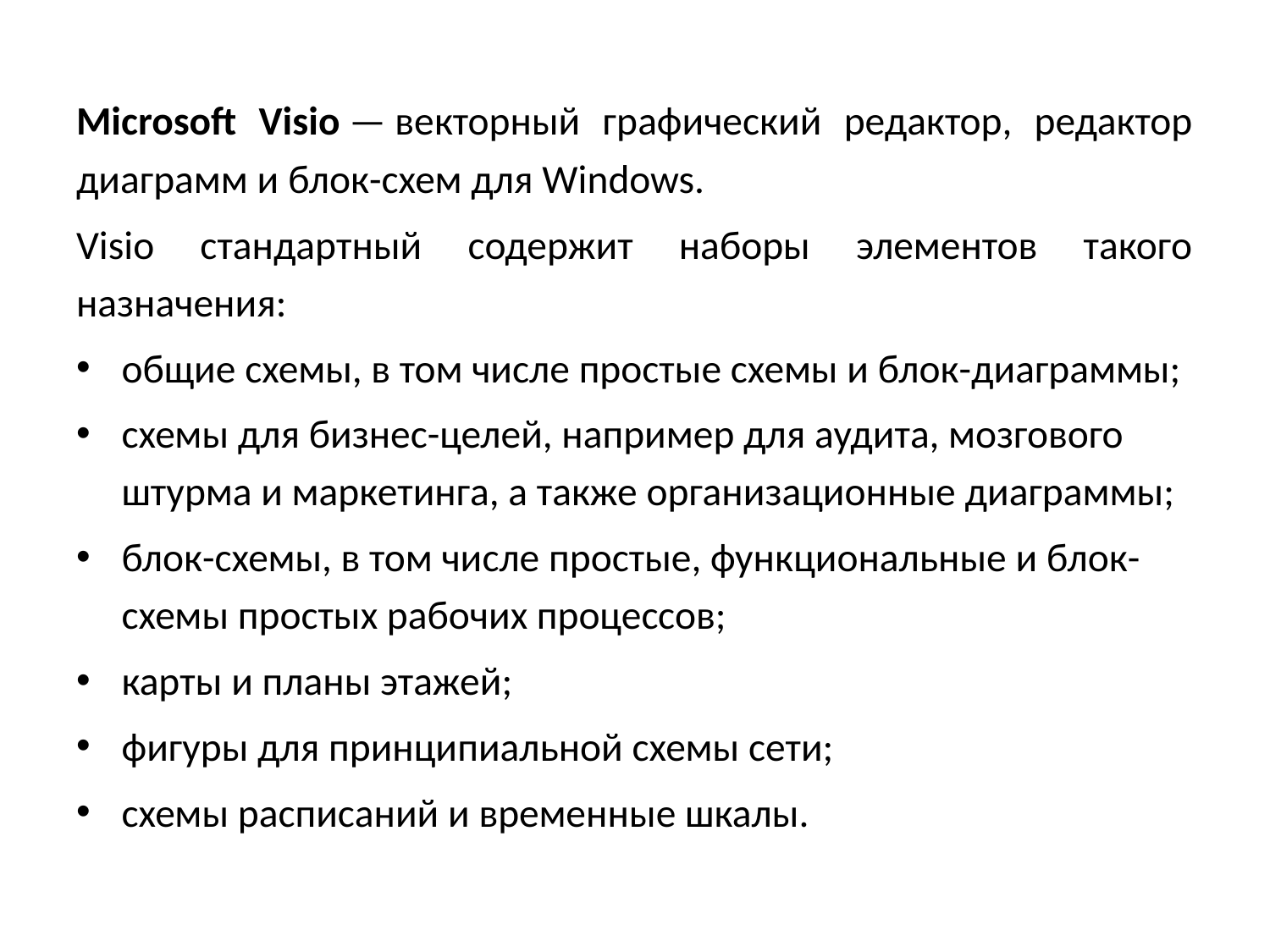

Microsoft Visio — векторный графический редактор, редактор диаграмм и блок-схем для Windows.
Visio стандартный содержит наборы элементов такого назначения:
общие схемы, в том числе простые схемы и блок-диаграммы;
схемы для бизнес-целей, например для аудита, мозгового штурма и маркетинга, а также организационные диаграммы;
блок-схемы, в том числе простые, функциональные и блок-схемы простых рабочих процессов;
карты и планы этажей;
фигуры для принципиальной схемы сети;
схемы расписаний и временные шкалы.